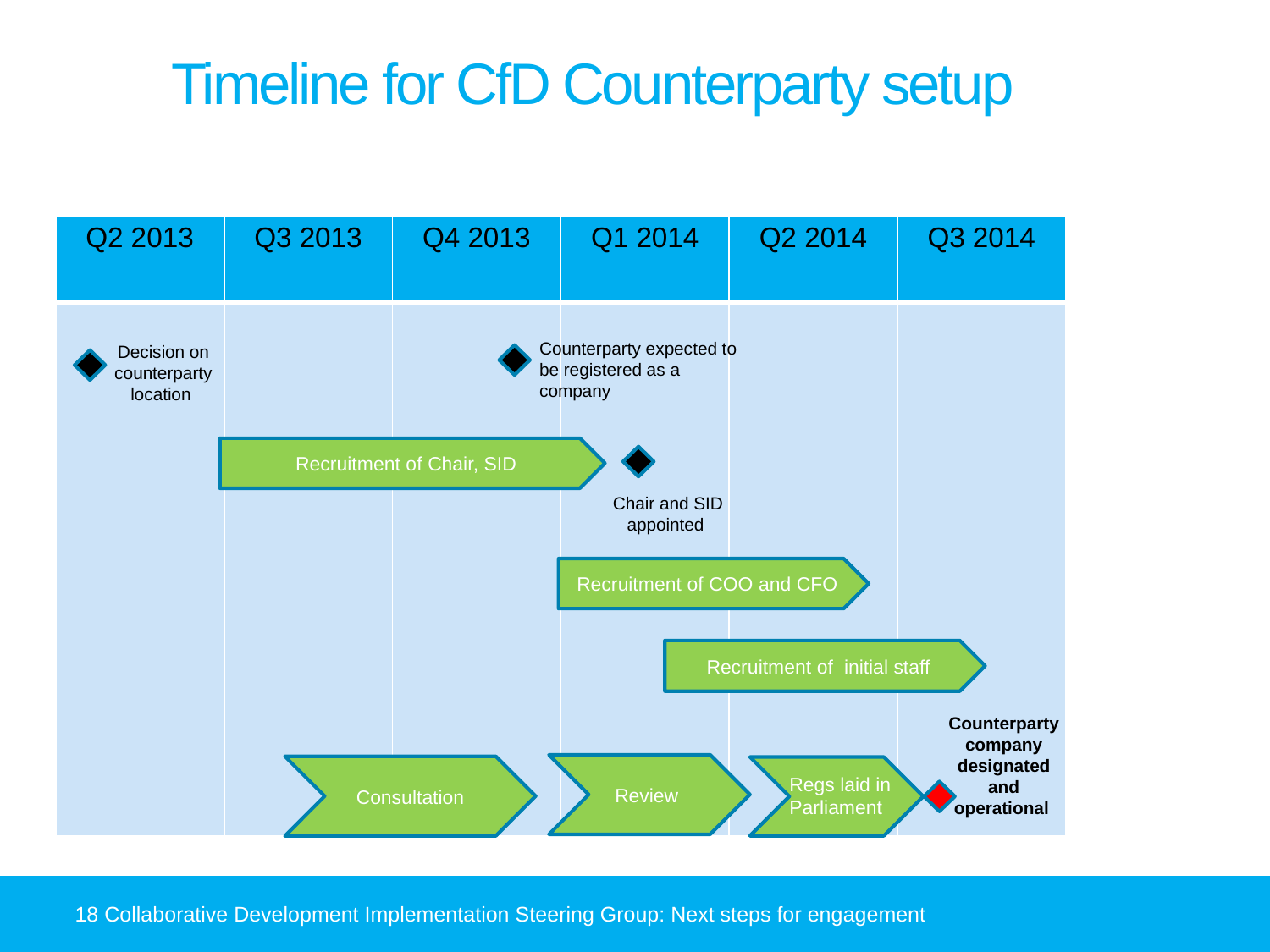

# Timeline for CfD Counterparty setup
| Q2 2013 | Q3 2013 | Q4 2013 | Q1 2014 | Q2 2014 | Q3 2014 |
| --- | --- | --- | --- | --- | --- |
|  |  |  |  |  |  |
Counterparty expected to be registered as a company
Decision on counterparty location

Recruitment of Chair, SID

Chair and SID appointed
Recruitment of COO and CFO
Recruitment of  initial staff
Counterparty company designated and operational
Review
Consultation

Regs laid in Parliament

18 Collaborative Development Implementation Steering Group: Next steps for engagement